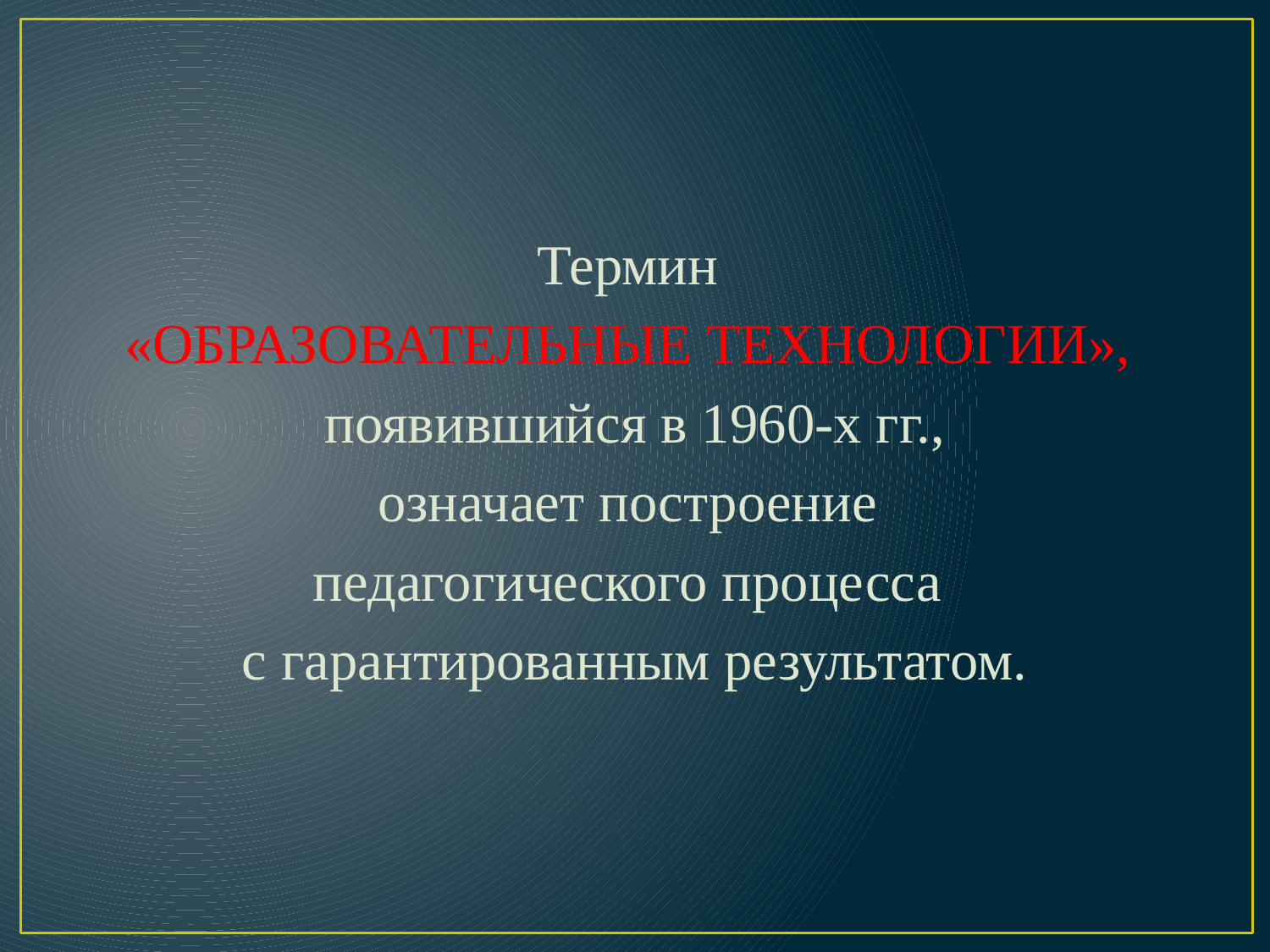

#
Термин
«ОБРАЗОВАТЕЛЬНЫЕ ТЕХНОЛОГИИ»,
появившийся в 1960-х гг.,
означает построение
педагогического процесса
с гарантированным результатом.